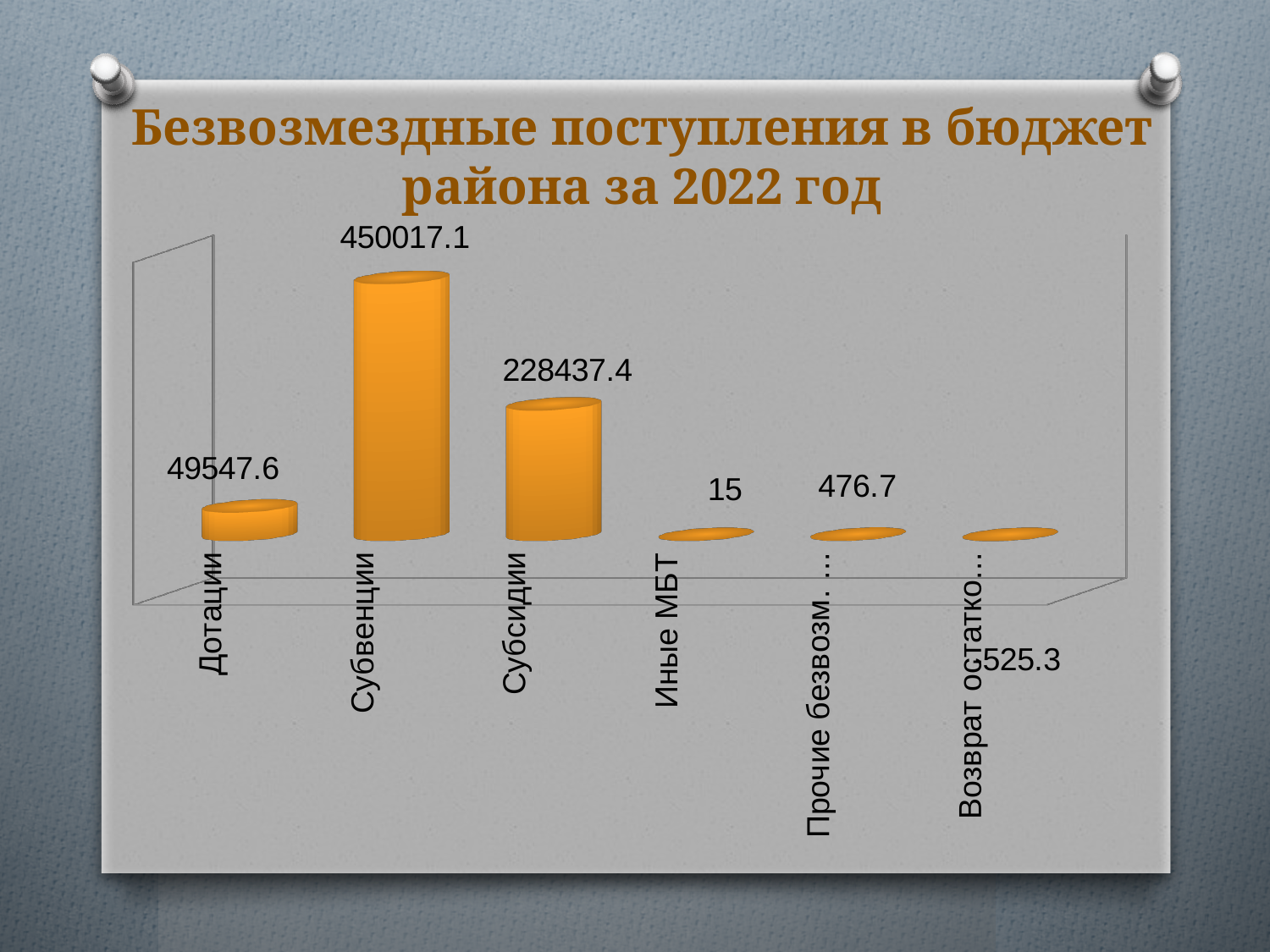

Безвозмездные поступления в бюджет района за 2022 год

[unsupported chart]